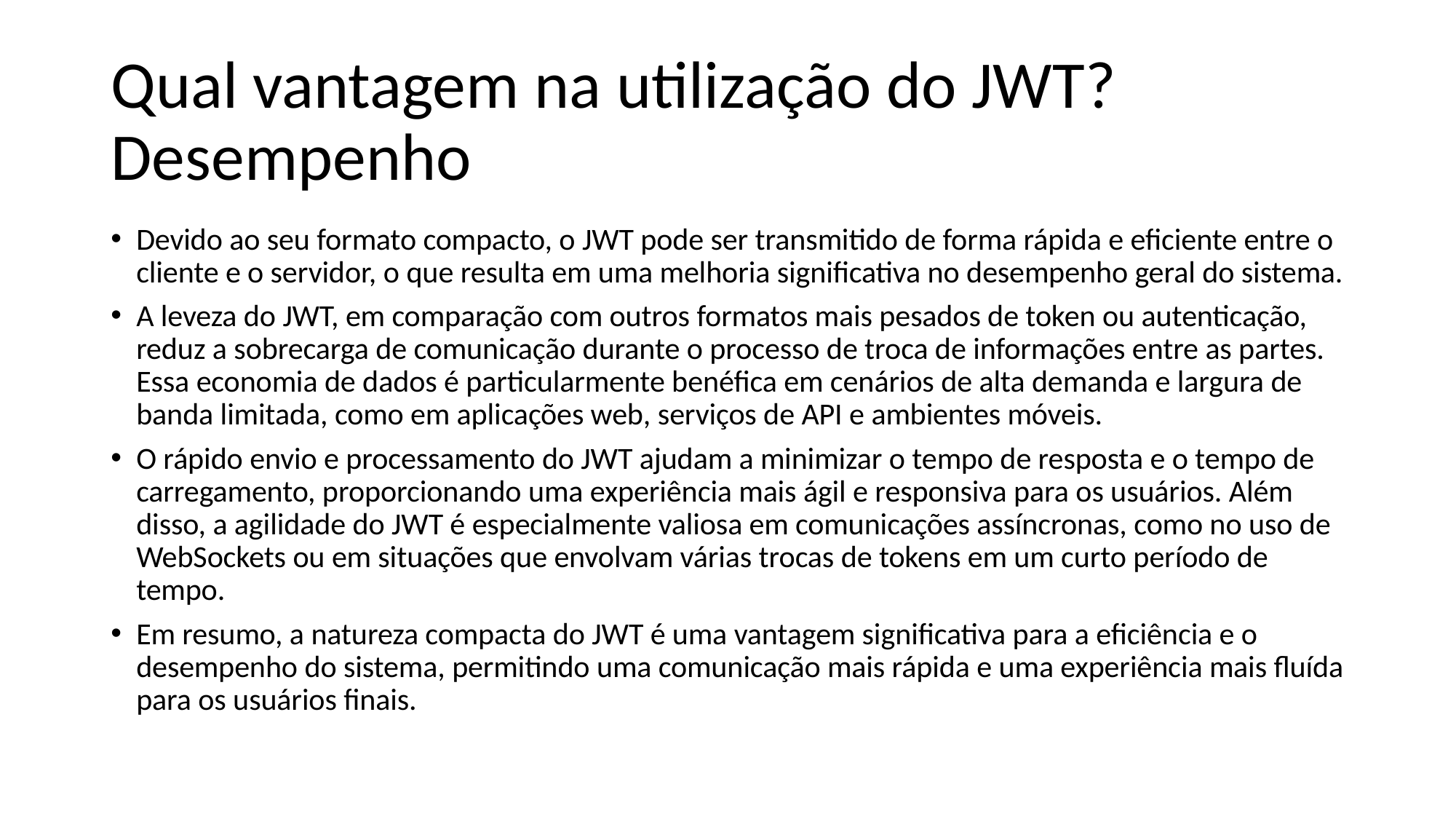

# Qual vantagem na utilização do JWT? Desempenho
Devido ao seu formato compacto, o JWT pode ser transmitido de forma rápida e eficiente entre o cliente e o servidor, o que resulta em uma melhoria significativa no desempenho geral do sistema.
A leveza do JWT, em comparação com outros formatos mais pesados de token ou autenticação, reduz a sobrecarga de comunicação durante o processo de troca de informações entre as partes. Essa economia de dados é particularmente benéfica em cenários de alta demanda e largura de banda limitada, como em aplicações web, serviços de API e ambientes móveis.
O rápido envio e processamento do JWT ajudam a minimizar o tempo de resposta e o tempo de carregamento, proporcionando uma experiência mais ágil e responsiva para os usuários. Além disso, a agilidade do JWT é especialmente valiosa em comunicações assíncronas, como no uso de WebSockets ou em situações que envolvam várias trocas de tokens em um curto período de tempo.
Em resumo, a natureza compacta do JWT é uma vantagem significativa para a eficiência e o desempenho do sistema, permitindo uma comunicação mais rápida e uma experiência mais fluída para os usuários finais.